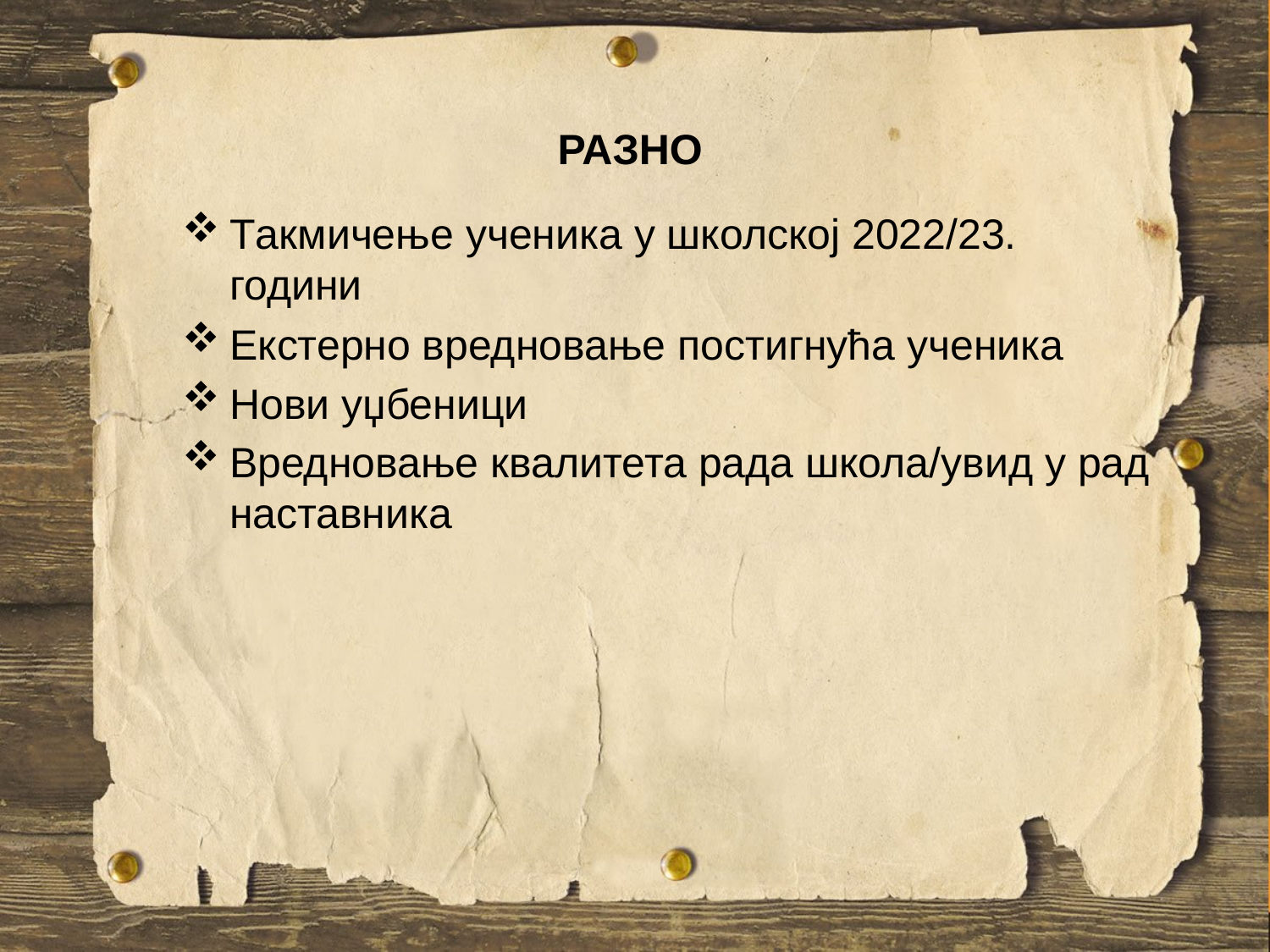

# РАЗНО
Такмичење ученика у школској 2022/23. години
Екстерно вредновање постигнућа ученика
Нови уџбеници
Вредновање квалитета рада школа/увид у рад наставника